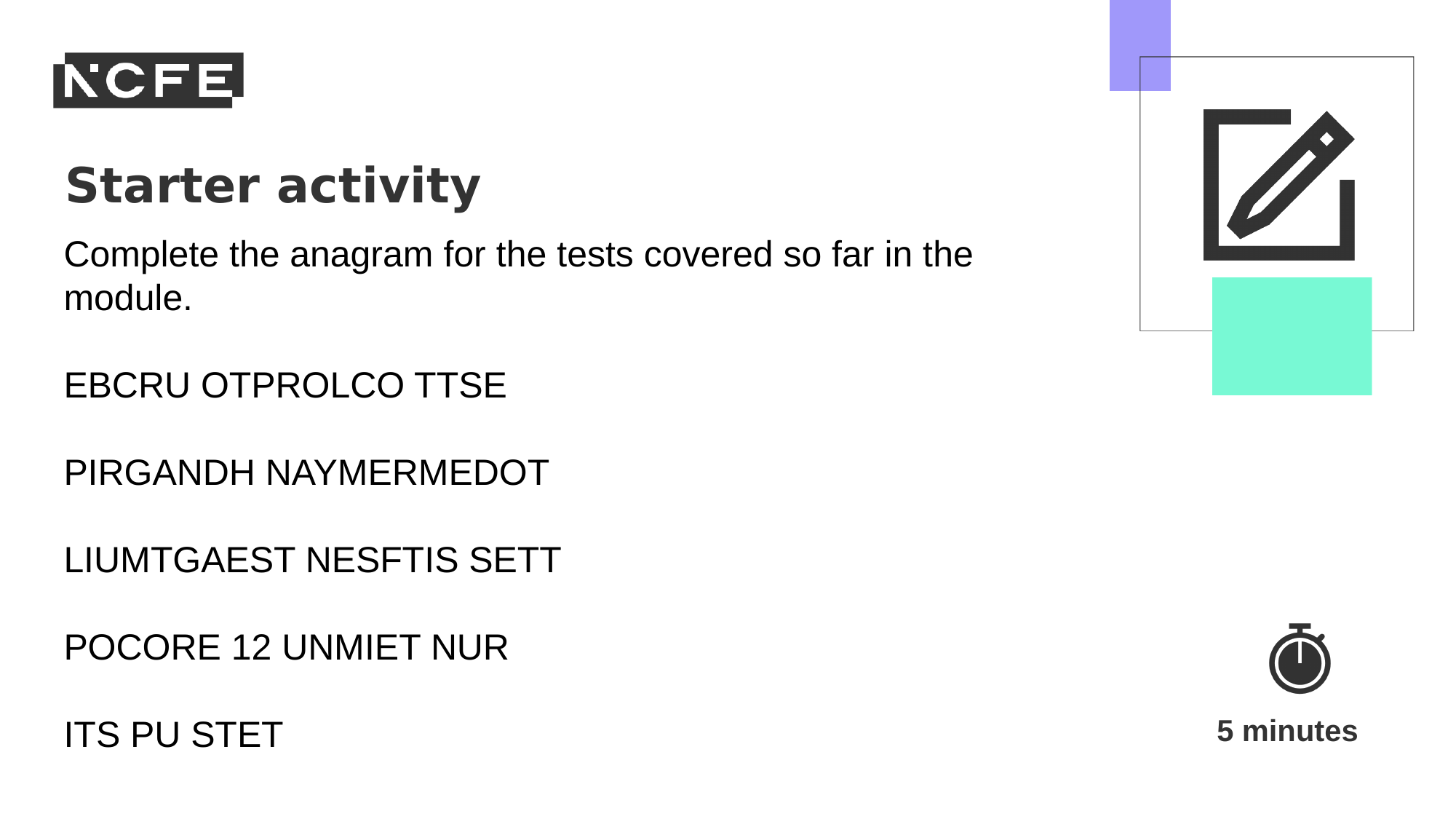

Complete the anagram for the tests covered so far in the module.

EBCRU OTPROLCO TTSE

PIRGANDH NAYMERMEDOT

LIUMTGAEST NESFTIS SETT

POCORE 12 UNMIET NUR

ITS PU STET
5 minutes